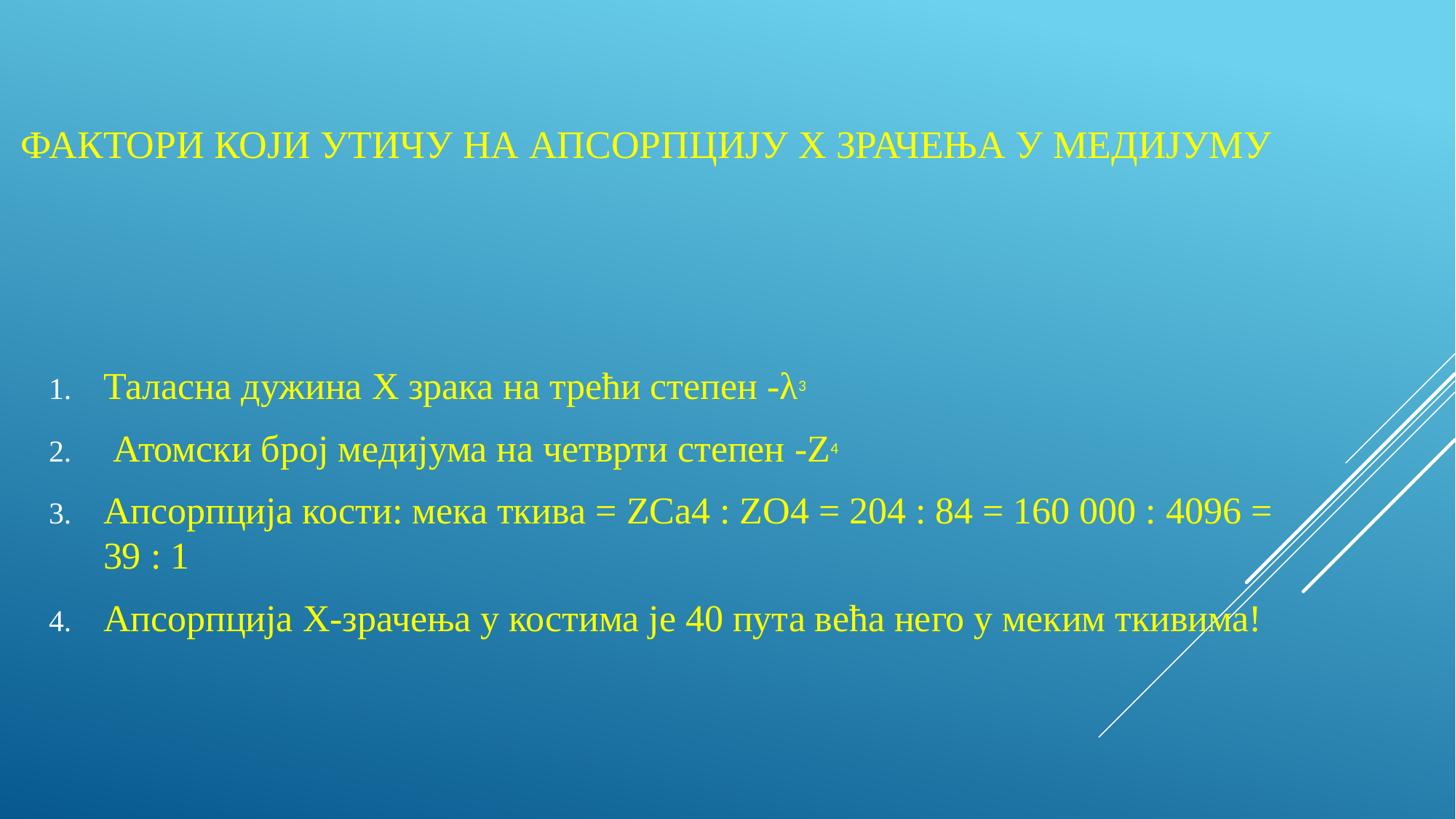

# Фактори који утичу на апсорпцију X зрачења у медијуму

Таласна дужина X зрака на трећи степен -λ3
 Атомски број медијума на четврти степен -Z4
Апсорпција кости: мека ткива = ZCa4 : ZO4 = 204 : 84 = 160 000 : 4096 = 39 : 1
Апсорпција X-зрачења у костима је 40 пута већа него у меким ткивима!